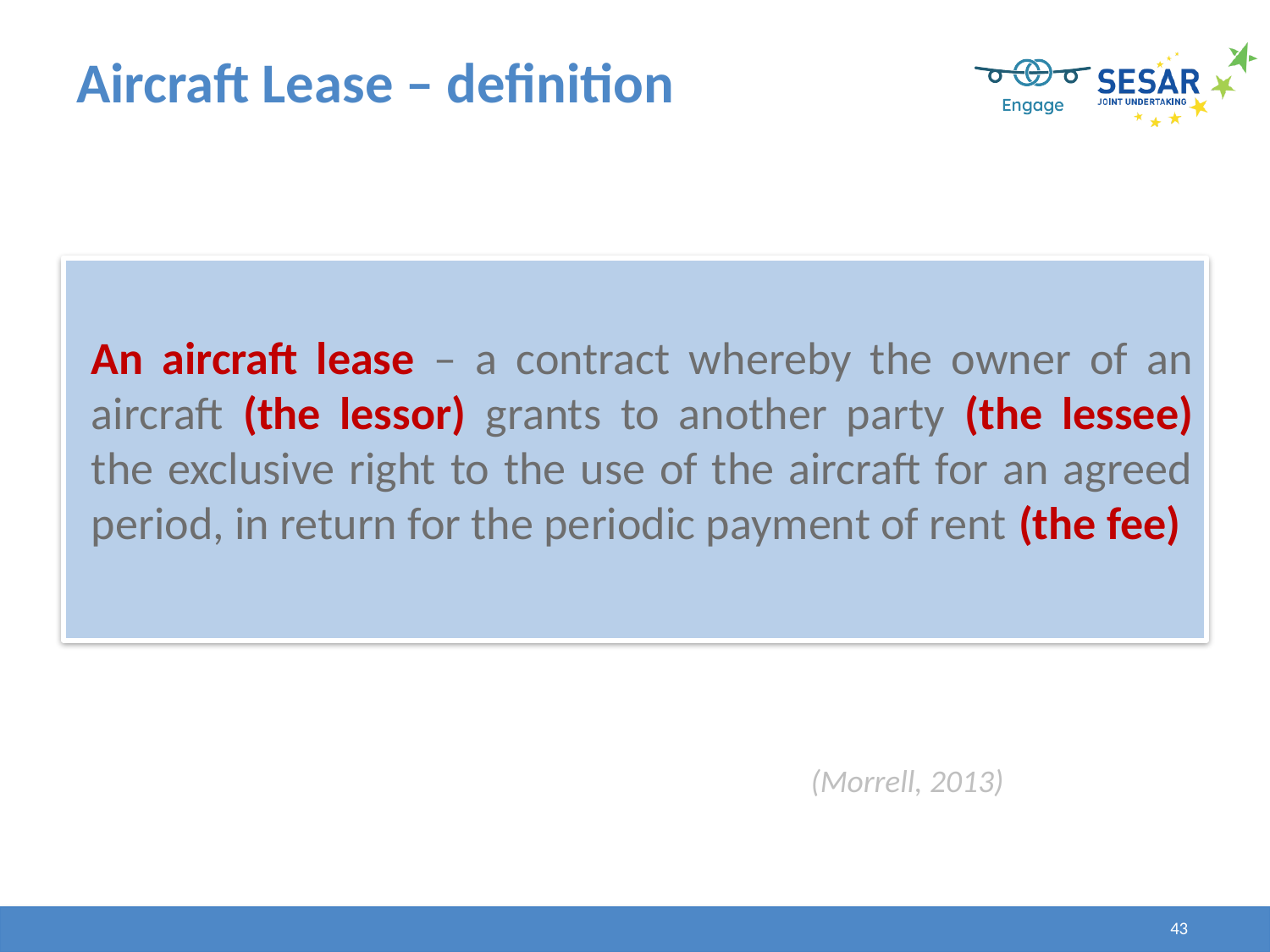

# Aircraft Lease – definition

An aircraft lease – a contract whereby the owner of an aircraft (the lessor) grants to another party (the lessee) the exclusive right to the use of the aircraft for an agreed period, in return for the periodic payment of rent (the fee)
(Morrell, 2013)
43